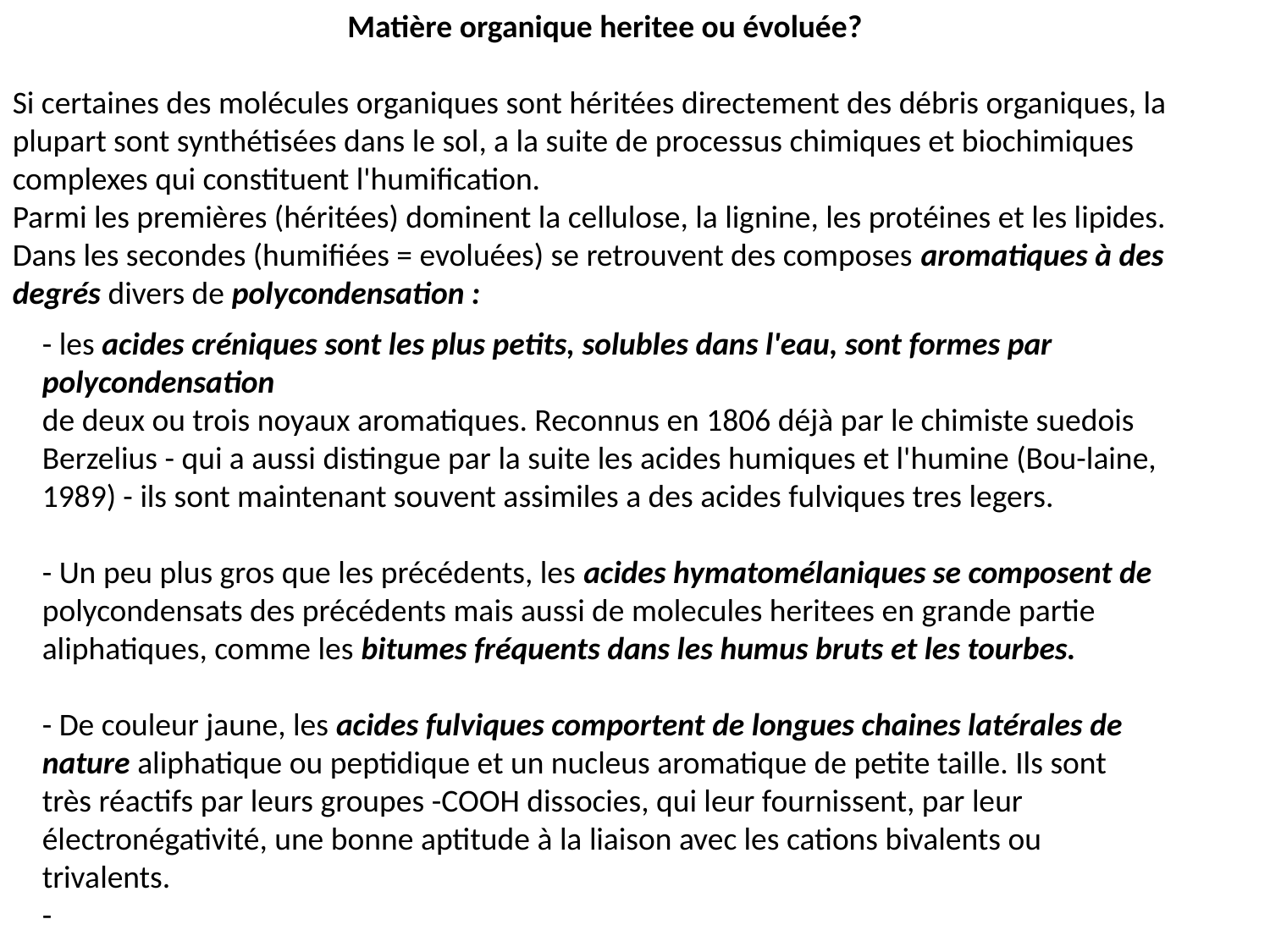

Matière organique heritee ou évoluée?

Si certaines des molécules organiques sont héritées directement des débris organiques, la plupart sont synthétisées dans le sol, a la suite de processus chimiques et biochimiques complexes qui constituent l'humification.
Parmi les premières (héritées) dominent la cellulose, la lignine, les protéines et les lipides.
Dans les secondes (humifiées = evoluées) se retrouvent des composes aromatiques à des degrés divers de polycondensation :
- les acides créniques sont les plus petits, solubles dans l'eau, sont formes par polycondensation
de deux ou trois noyaux aromatiques. Reconnus en 1806 déjà par le chimiste suedois Berzelius - qui a aussi distingue par la suite les acides humiques et l'humine (Bou-laine, 1989) - ils sont maintenant souvent assimiles a des acides fulviques tres legers.

- Un peu plus gros que les précédents, les acides hymatomélaniques se composent de
polycondensats des précédents mais aussi de molecules heritees en grande partie aliphatiques, comme les bitumes fréquents dans les humus bruts et les tourbes.

- De couleur jaune, les acides fulviques comportent de longues chaines latérales de nature aliphatique ou peptidique et un nucleus aromatique de petite taille. Ils sont très réactifs par leurs groupes -COOH dissocies, qui leur fournissent, par leur électronégativité, une bonne aptitude à la liaison avec les cations bivalents ou trivalents.
-